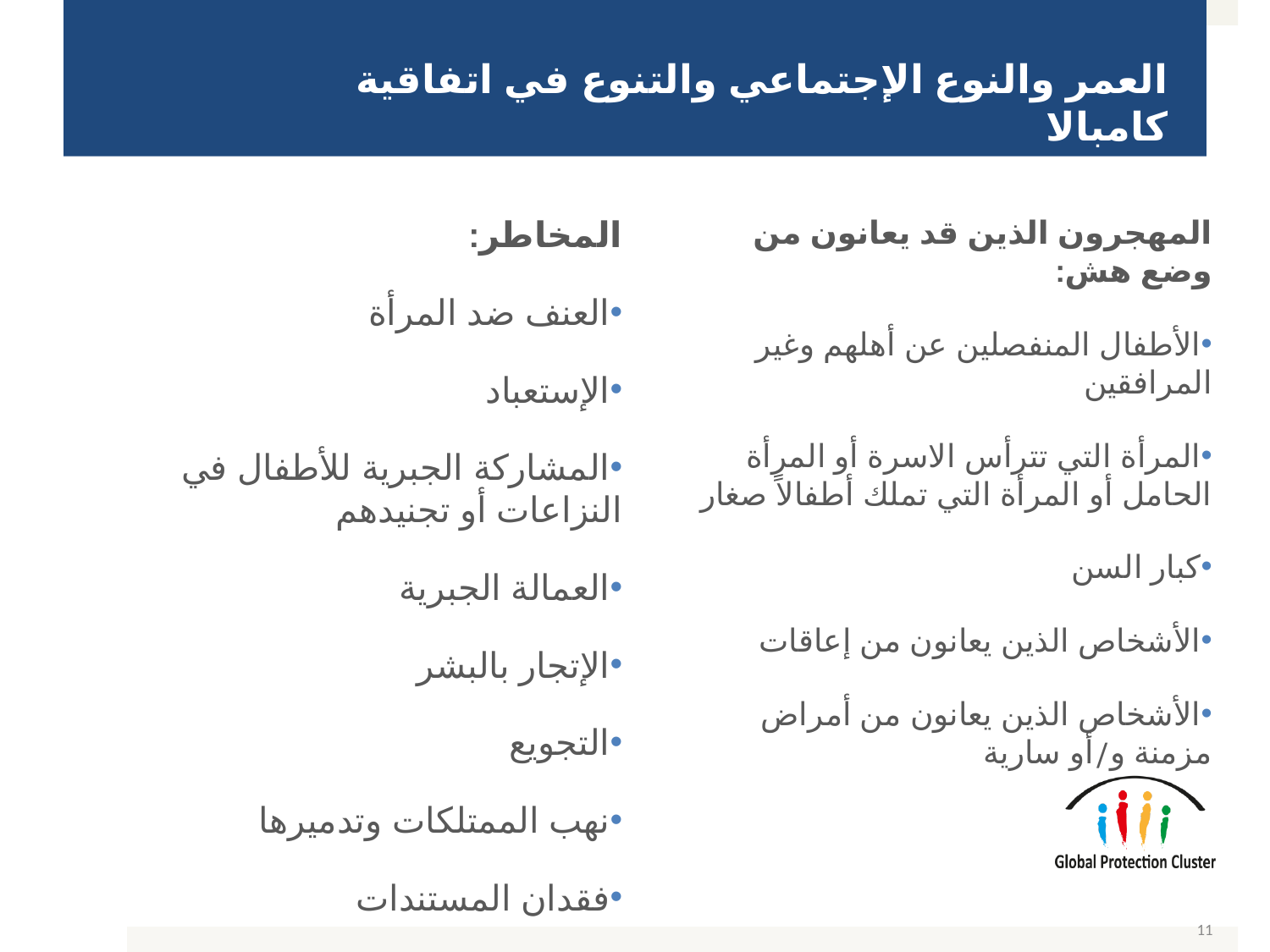

# العمر والنوع الإجتماعي والتنوع في اتفاقية كامبالا
المخاطر:
العنف ضد المرأة
الإستعباد
المشاركة الجبرية للأطفال في النزاعات أو تجنيدهم
العمالة الجبرية
الإتجار بالبشر
التجويع
نهب الممتلكات وتدميرها
فقدان المستندات

المهجرون الذين قد يعانون من وضع هش:
الأطفال المنفصلين عن أهلهم وغير المرافقين
المرأة التي تترأس الاسرة أو المرأة الحامل أو المرأة التي تملك أطفالاً صغار
كبار السن
الأشخاص الذين يعانون من إعاقات
الأشخاص الذين يعانون من أمراض مزمنة و/أو سارية